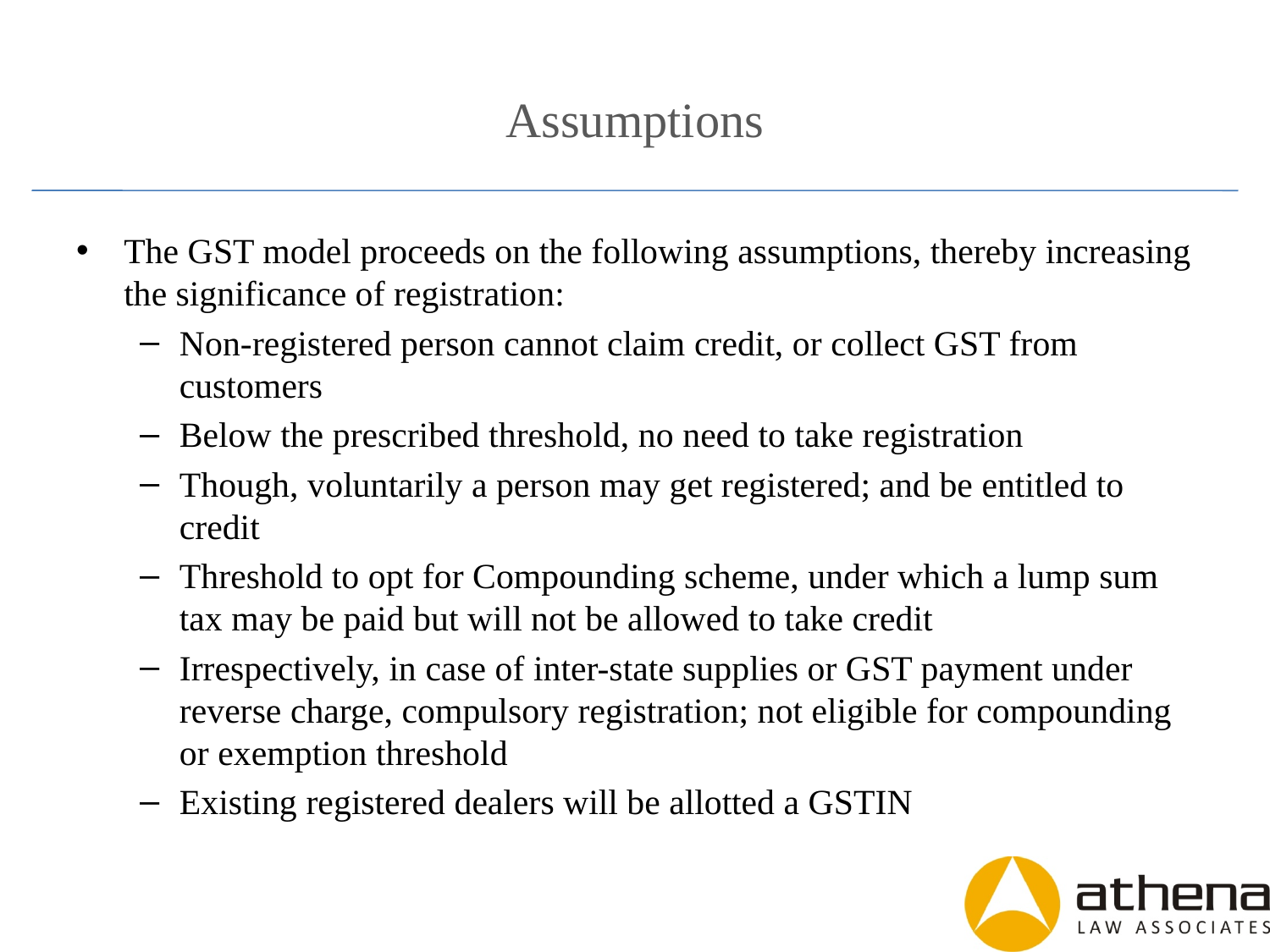

# Assumptions
The GST model proceeds on the following assumptions, thereby increasing the significance of registration:
Non-registered person cannot claim credit, or collect GST from customers
Below the prescribed threshold, no need to take registration
Though, voluntarily a person may get registered; and be entitled to credit
Threshold to opt for Compounding scheme, under which a lump sum tax may be paid but will not be allowed to take credit
Irrespectively, in case of inter-state supplies or GST payment under reverse charge, compulsory registration; not eligible for compounding or exemption threshold
Existing registered dealers will be allotted a GSTIN